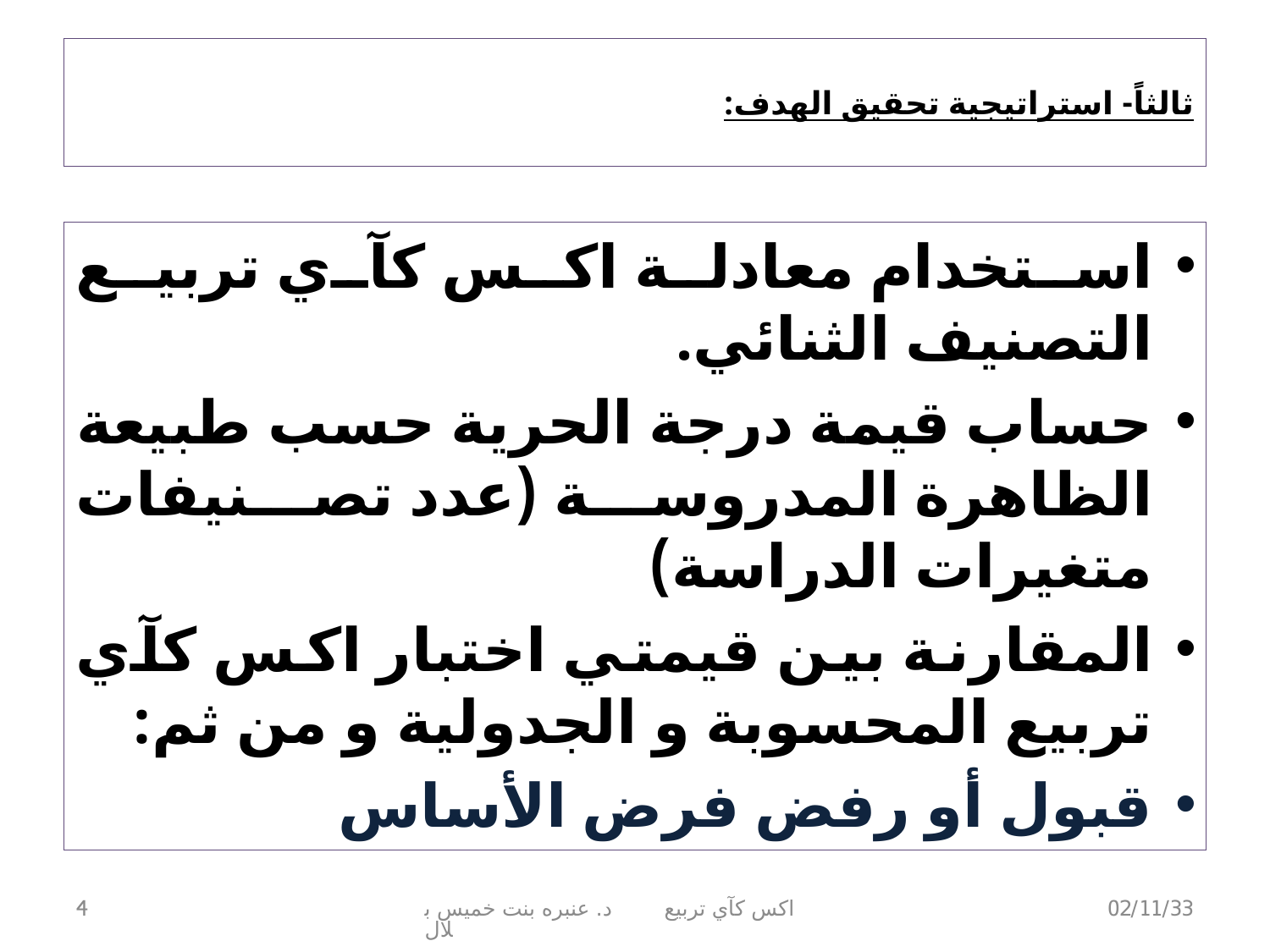

# ثالثاً- استراتيجية تحقيق الهدف:
استخدام معادلة اكس كآي تربيع التصنيف الثنائي.
حساب قيمة درجة الحرية حسب طبيعة الظاهرة المدروسة (عدد تصنيفات متغيرات الدراسة)
المقارنة بين قيمتي اختبار اكس كآي تربيع المحسوبة و الجدولية و من ثم:
قبول أو رفض فرض الأساس

4
اكس كآي تربيع        د. عنبره بنت خميس بلال
02/11/33